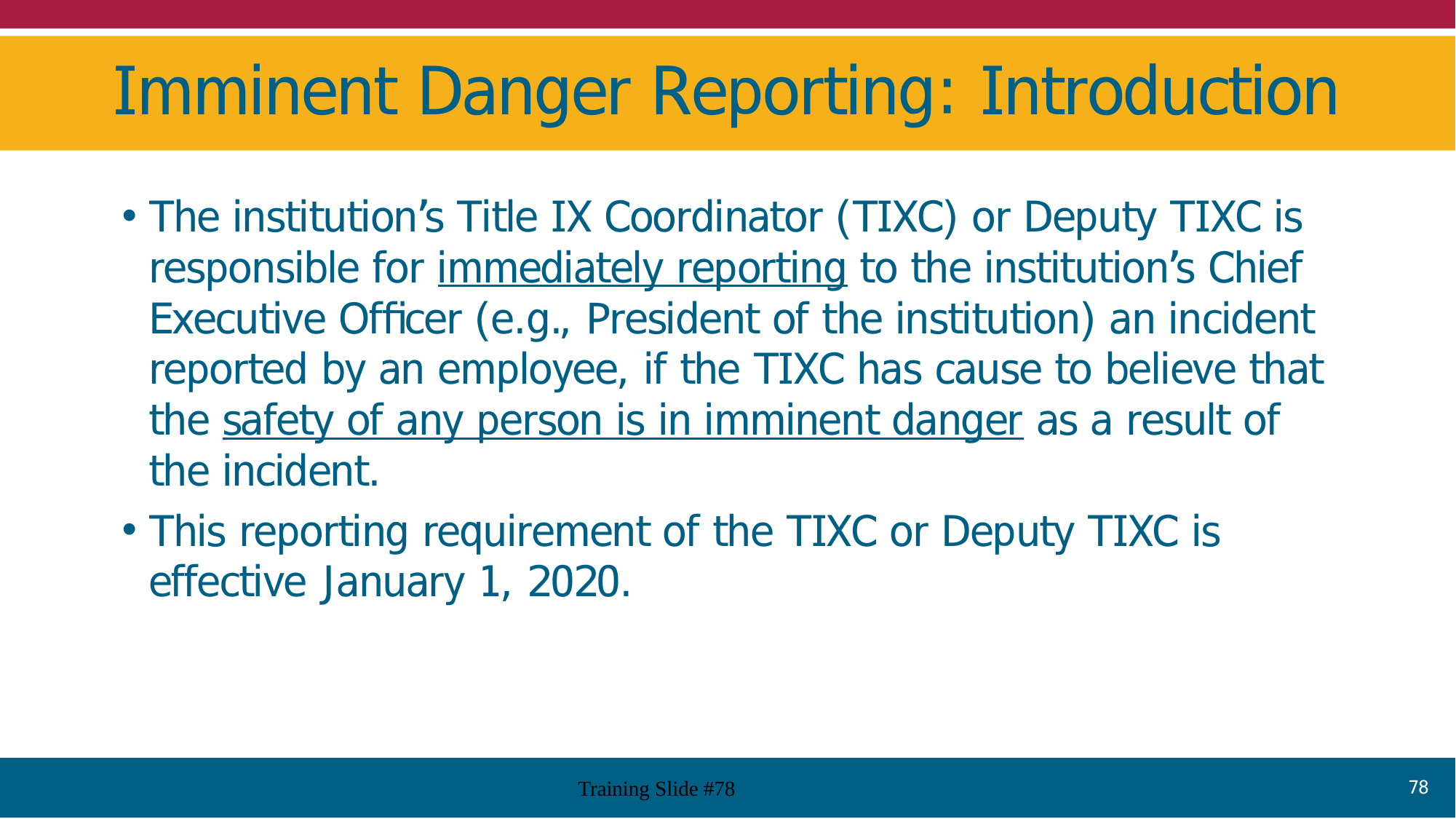

# Imminent Danger Reporting: Introduction
The institution’s Title IX Coordinator (TIXC) or Deputy TIXC is responsible for immediately reporting to the institution’s Chief Executive Officer (e.g., President of the institution) an incident reported by an employee, if the TIXC has cause to believe that the safety of any person is in imminent danger as a result of the incident.
This reporting requirement of the TIXC or Deputy TIXC is effective January 1, 2020.
78
Training Slide #78